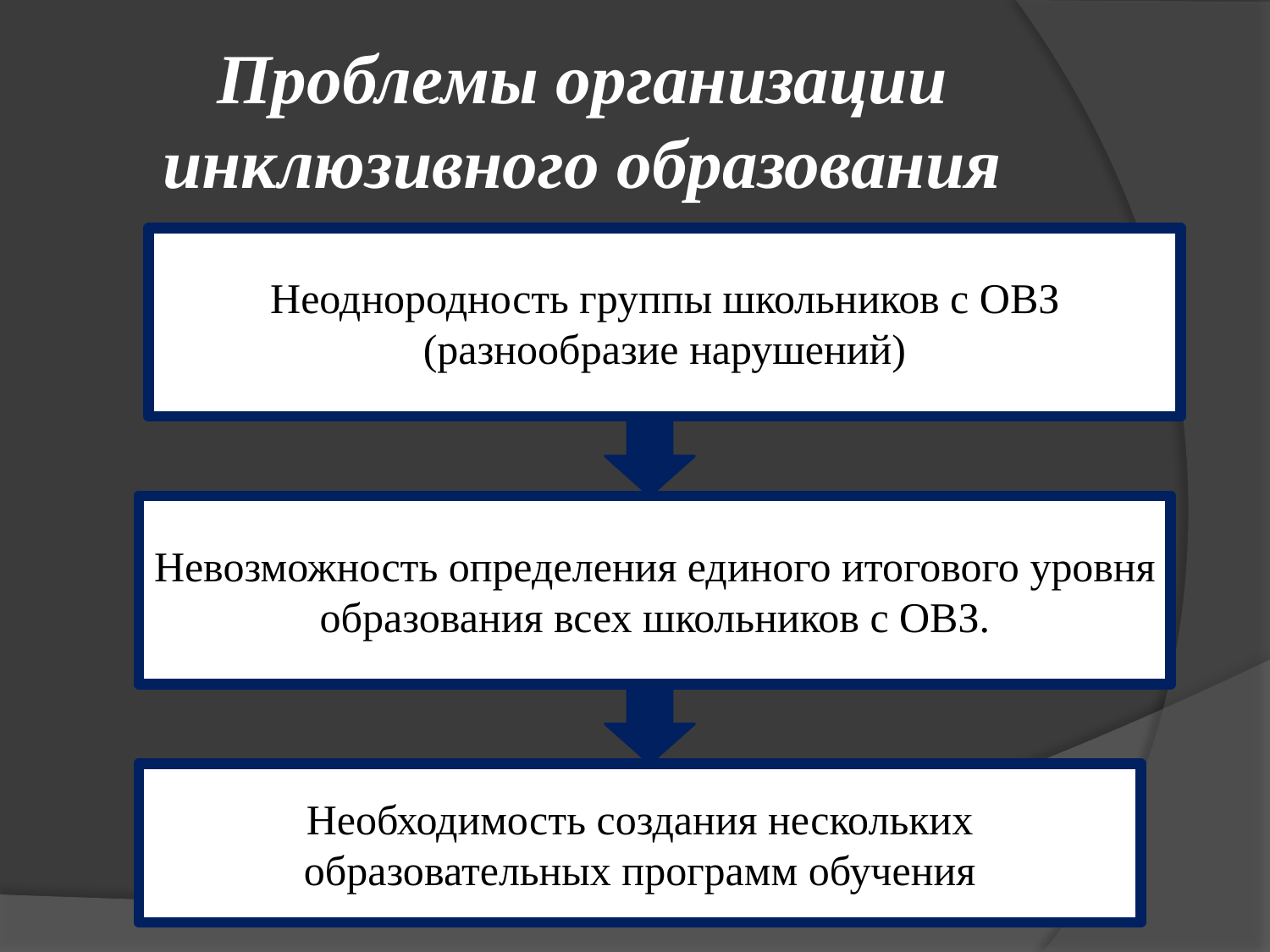

# Проблемы организации инклюзивного образования
Неоднородность группы школьников с ОВЗ (разнообразие нарушений)

Невозможность определения единого итогового уровня образования всех школьников с ОВЗ.

Необходимость создания нескольких образовательных программ обучения